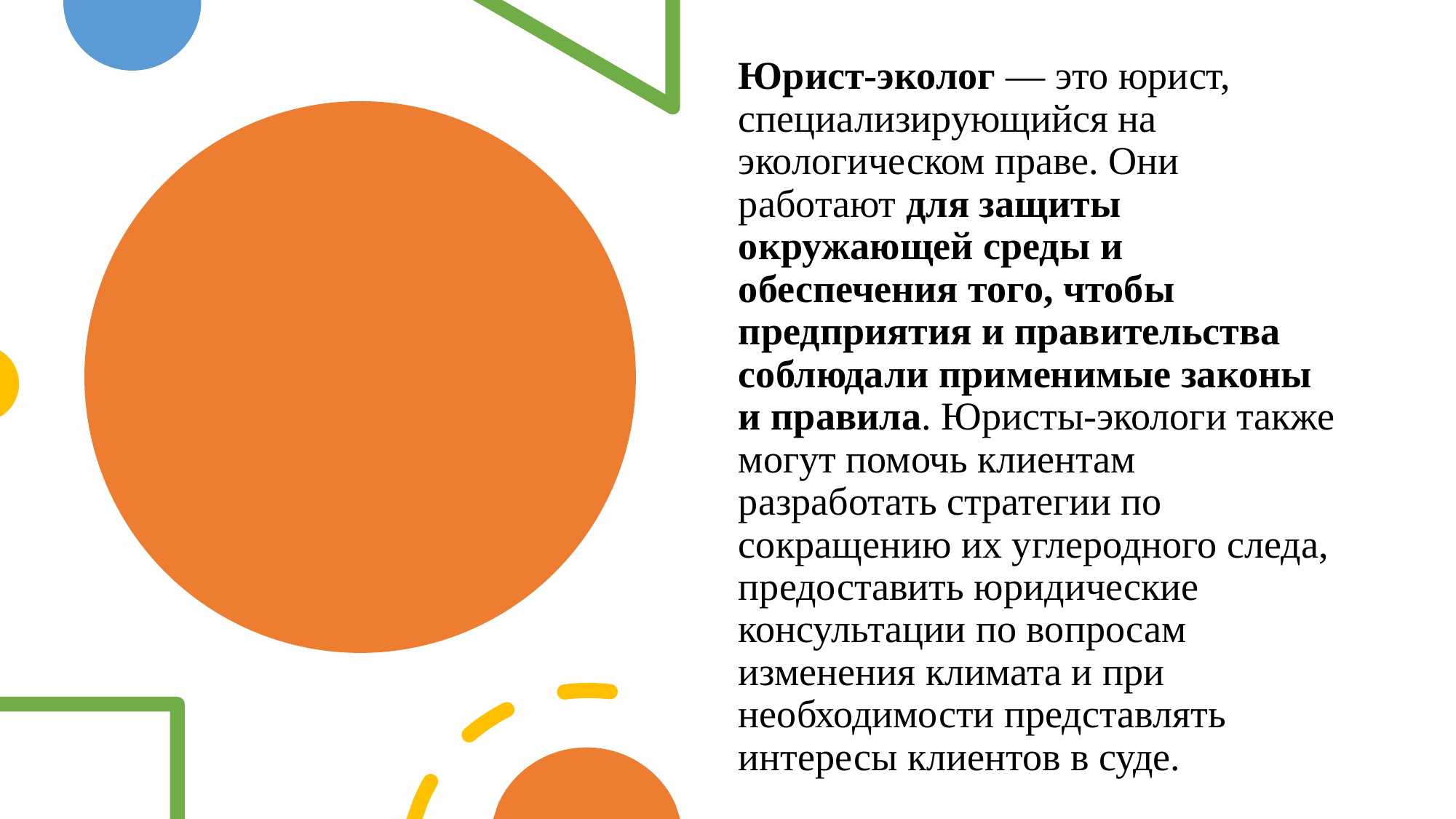

Юрист-эколог — это юрист, специализирующийся на экологическом праве. Они работают для защиты окружающей среды и обеспечения того, чтобы предприятия и правительства соблюдали применимые законы и правила. Юристы-экологи также могут помочь клиентам разработать стратегии по сокращению их углеродного следа, предоставить юридические консультации по вопросам изменения климата и при необходимости представлять интересы клиентов в суде.